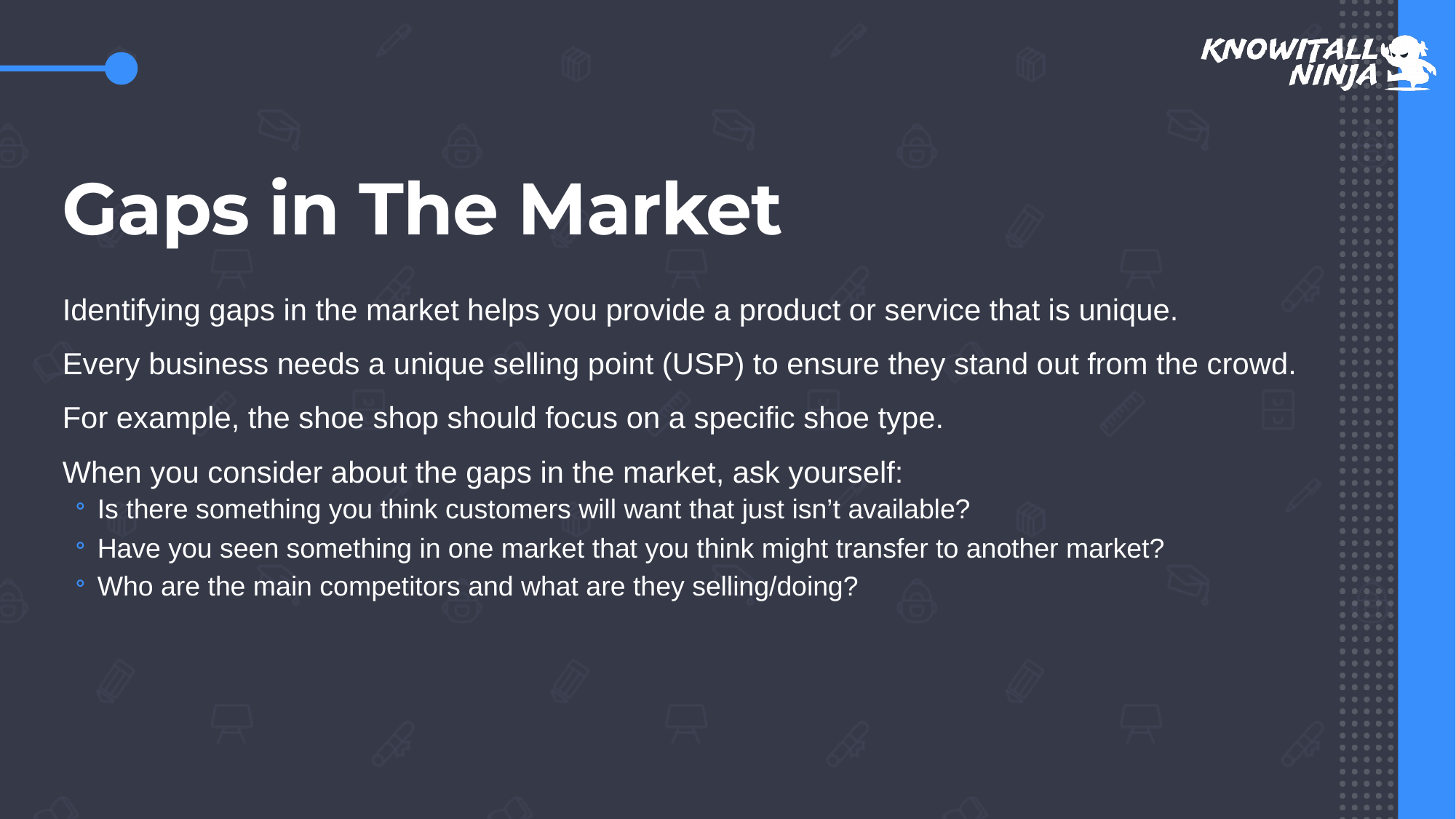

# Gaps in The Market
Identifying gaps in the market helps you provide a product or service that is unique.
Every business needs a unique selling point (USP) to ensure they stand out from the crowd.
For example, the shoe shop should focus on a specific shoe type.
When you consider about the gaps in the market, ask yourself:
Is there something you think customers will want that just isn’t available?
Have you seen something in one market that you think might transfer to another market?
Who are the main competitors and what are they selling/doing?